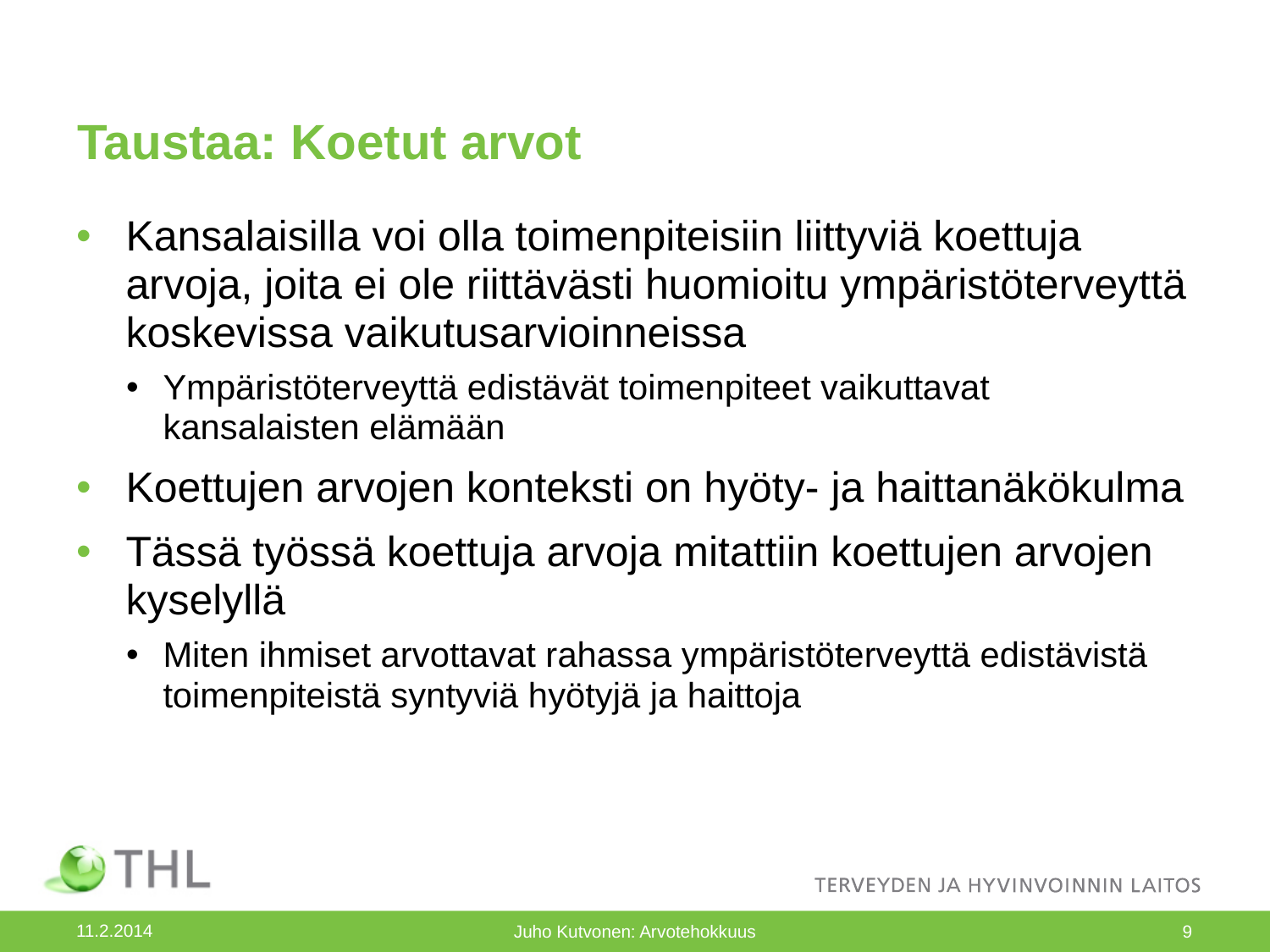

# Taustaa: Koetut arvot
Kansalaisilla voi olla toimenpiteisiin liittyviä koettuja arvoja, joita ei ole riittävästi huomioitu ympäristöterveyttä koskevissa vaikutusarvioinneissa
Ympäristöterveyttä edistävät toimenpiteet vaikuttavat kansalaisten elämään
Koettujen arvojen konteksti on hyöty- ja haittanäkökulma
Tässä työssä koettuja arvoja mitattiin koettujen arvojen kyselyllä
Miten ihmiset arvottavat rahassa ympäristöterveyttä edistävistä toimenpiteistä syntyviä hyötyjä ja haittoja

11.2.2014
Juho Kutvonen: Arvotehokkuus
9